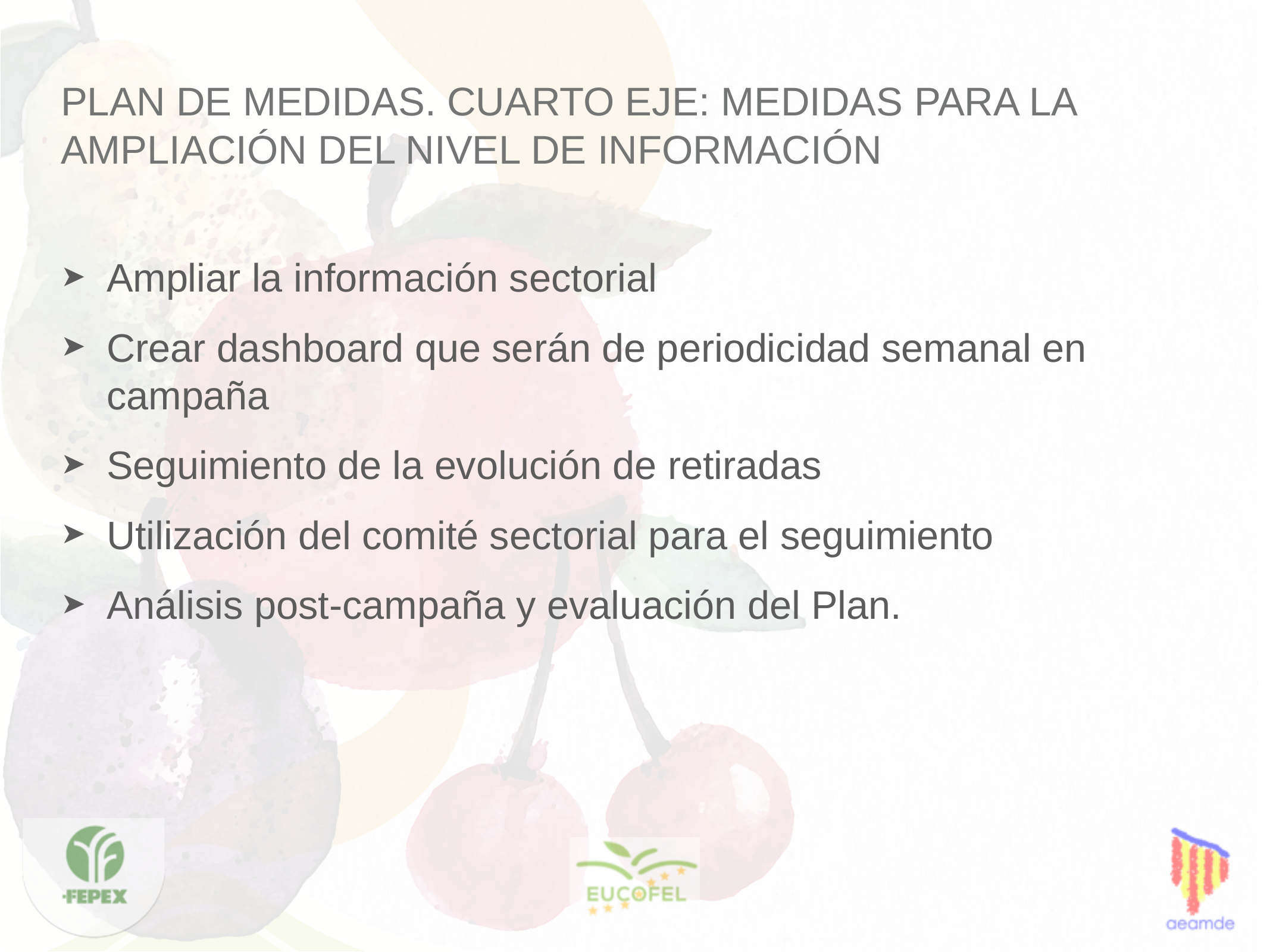

# plan de medidas. cuarto eje: Medidas para la ampliación del nivel de información

Ampliar la información sectorial
Crear dashboard que serán de periodicidad semanal en campaña
Seguimiento de la evolución de retiradas
Utilización del comité sectorial para el seguimiento
Análisis post-campaña y evaluación del Plan.